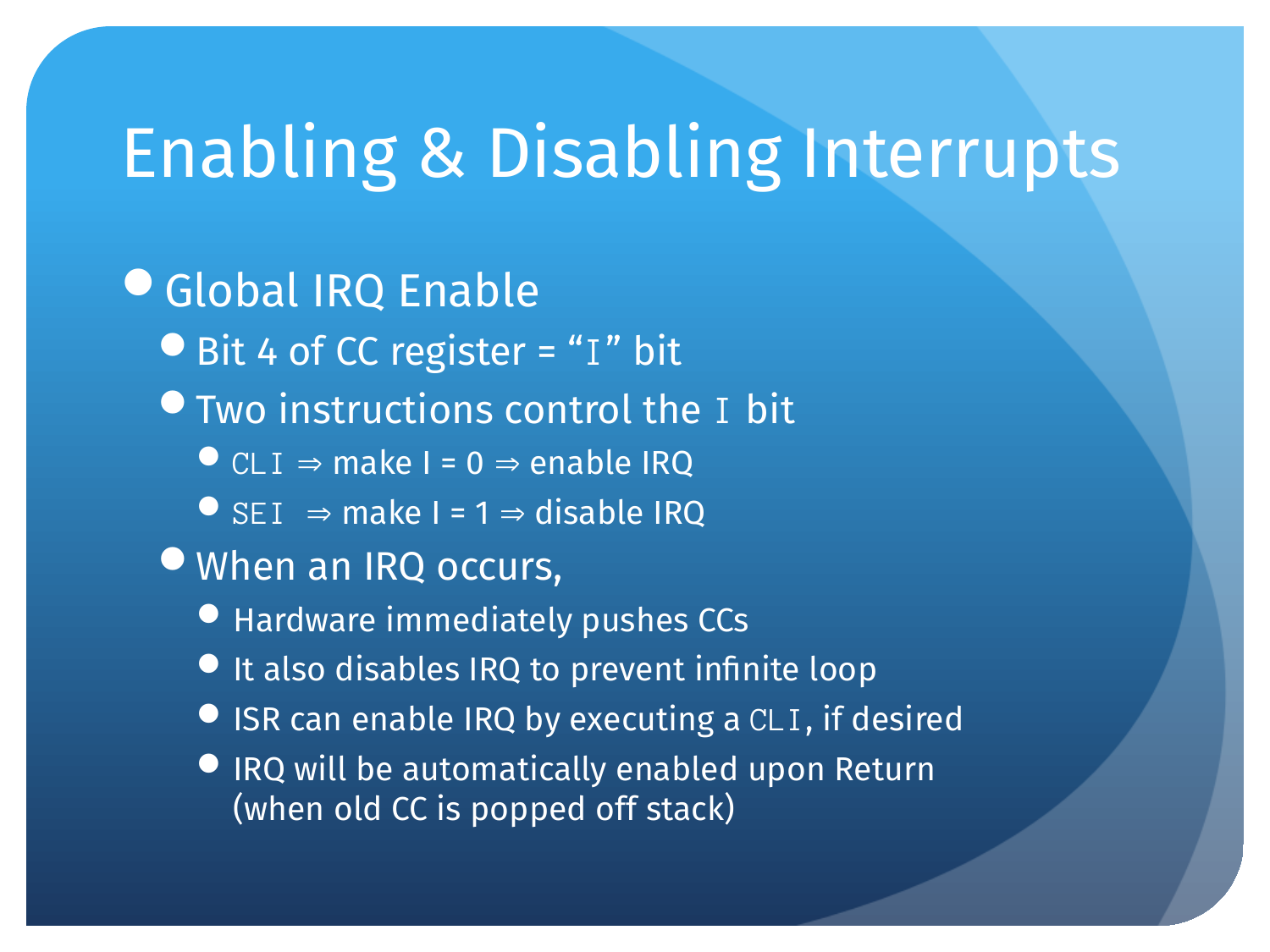

# Enabling & Disabling Interrupts
Global IRQ Enable
Bit 4 of CC register = “I” bit
Two instructions control the I bit
CLI ⇒ make I = 0 ⇒ enable IRQ
SEI ⇒ make I = 1 ⇒ disable IRQ
When an IRQ occurs,
Hardware immediately pushes CCs
It also disables IRQ to prevent infinite loop
ISR can enable IRQ by executing a CLI, if desired
IRQ will be automatically enabled upon Return
(when old CC is popped off stack)